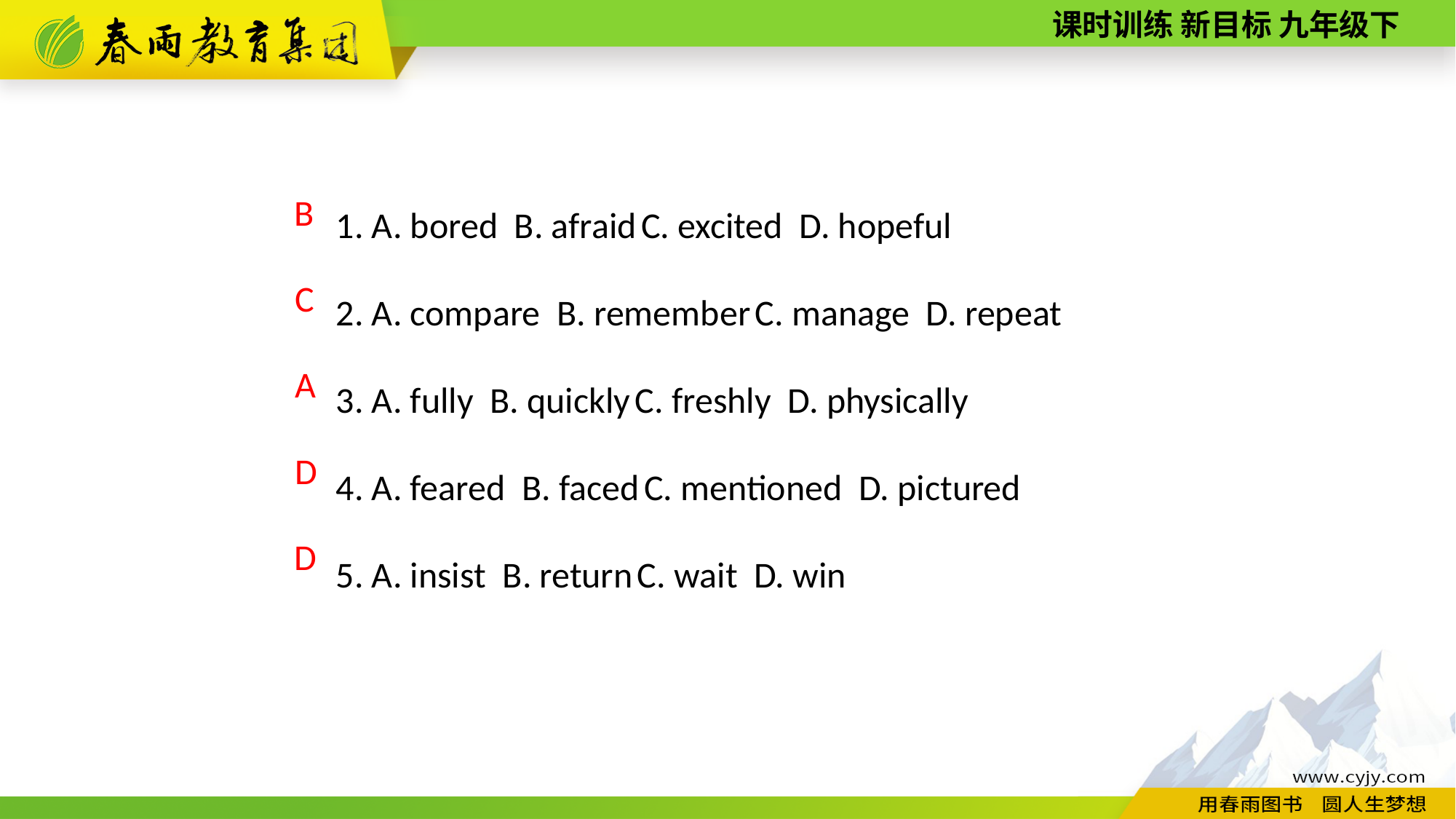

1. A. bored  B. afraid C. excited  D. hopeful
2. A. compare  B. remember C. manage  D. repeat
3. A. fully  B. quickly C. freshly  D. physically
4. A. feared  B. faced C. mentioned  D. pictured
5. A. insist  B. return C. wait  D. win
 B
C
A
D
D